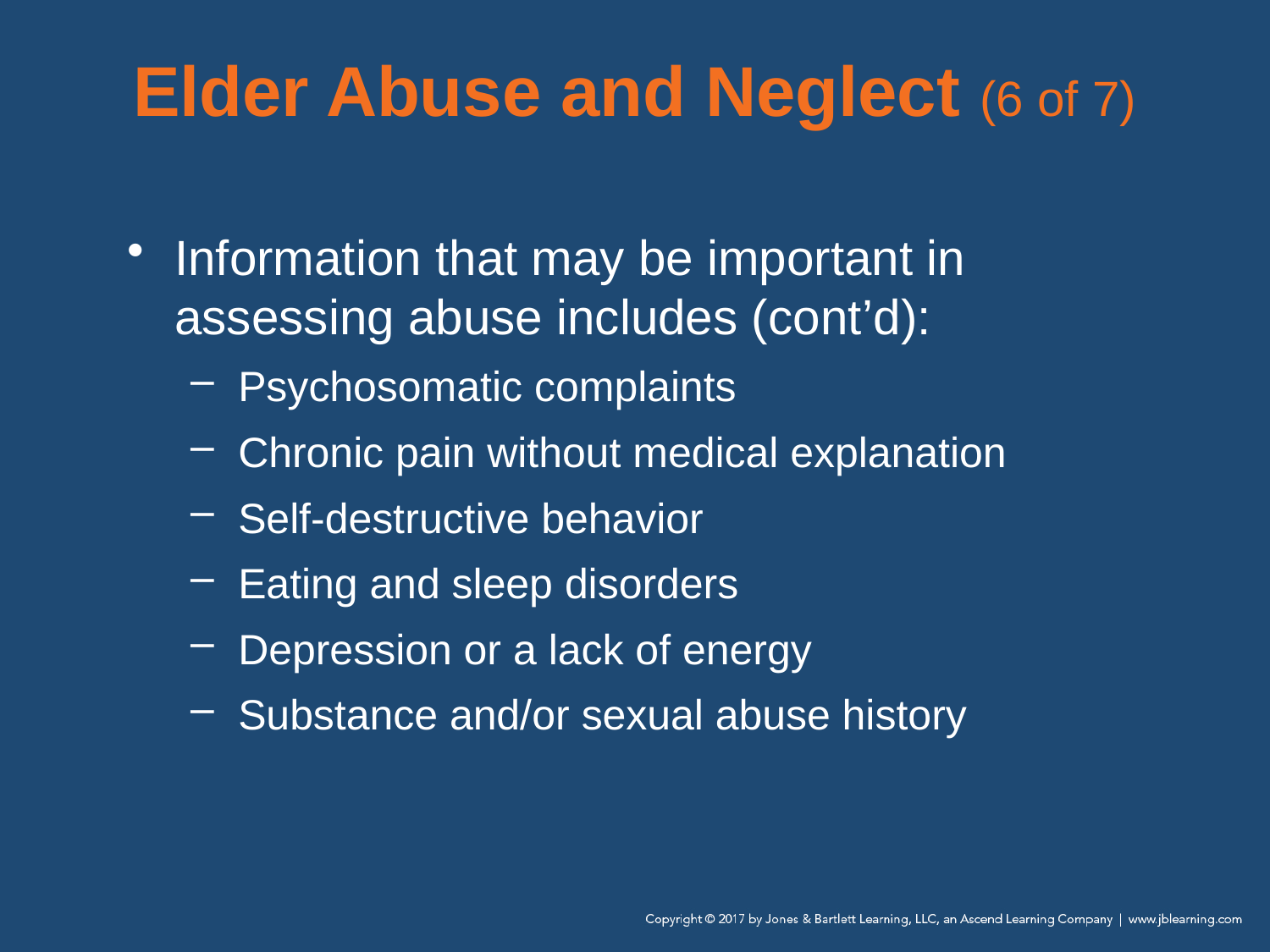

# Elder Abuse and Neglect (6 of 7)
Information that may be important in assessing abuse includes (cont’d):
Psychosomatic complaints
Chronic pain without medical explanation
Self-destructive behavior
Eating and sleep disorders
Depression or a lack of energy
Substance and/or sexual abuse history